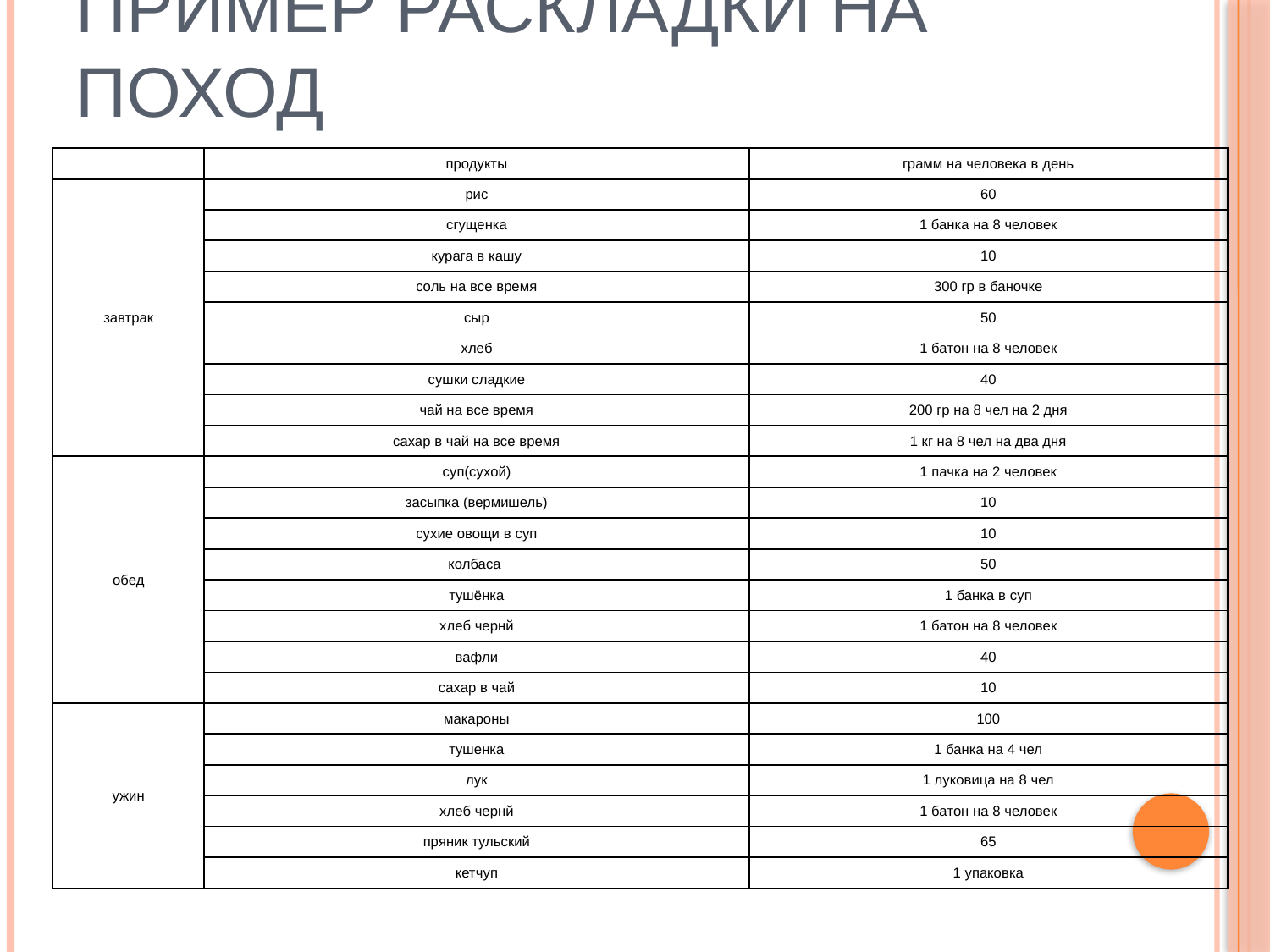

# Пример раскладки на поход
|  | продукты | грамм на человека в день |
| --- | --- | --- |
| завтрак | рис | 60 |
|  | сгущенка | 1 банка на 8 человек |
|  | курага в кашу | 10 |
|  | соль на все время | 300 гр в баночке |
|  | сыр | 50 |
|  | хлеб | 1 батон на 8 человек |
|  | сушки сладкие | 40 |
|  | чай на все время | 200 гр на 8 чел на 2 дня |
|  | сахар в чай на все время | 1 кг на 8 чел на два дня |
| обед | суп(сухой) | 1 пачка на 2 человек |
|  | засыпка (вермишель) | 10 |
|  | сухие овощи в суп | 10 |
|  | колбаса | 50 |
|  | тушёнка | 1 банка в суп |
|  | хлеб чернй | 1 батон на 8 человек |
|  | вафли | 40 |
|  | сахар в чай | 10 |
| ужин | макароны | 100 |
|  | тушенка | 1 банка на 4 чел |
|  | лук | 1 луковица на 8 чел |
|  | хлеб чернй | 1 батон на 8 человек |
|  | пряник тульский | 65 |
|  | кетчуп | 1 упаковка |